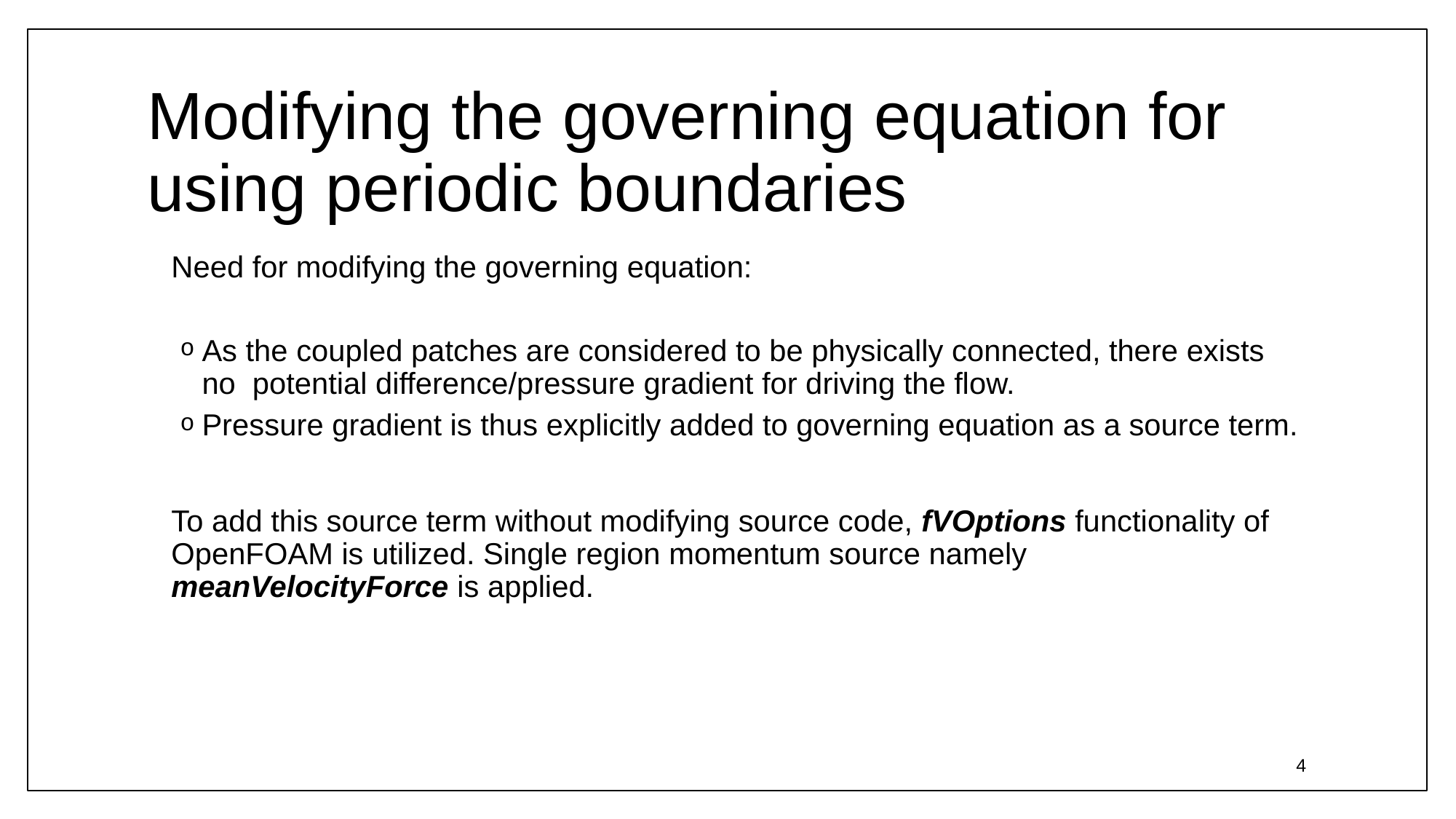

# Modifying the governing equation for using periodic boundaries
Need for modifying the governing equation:

As the coupled patches are considered to be physically connected, there exists no  potential difference/pressure gradient for driving the flow.
Pressure gradient is thus explicitly added to governing equation as a source term.

To add this source term without modifying source code, fVOptions functionality of OpenFOAM is utilized. Single region momentum source namely meanVelocityForce is applied.

4